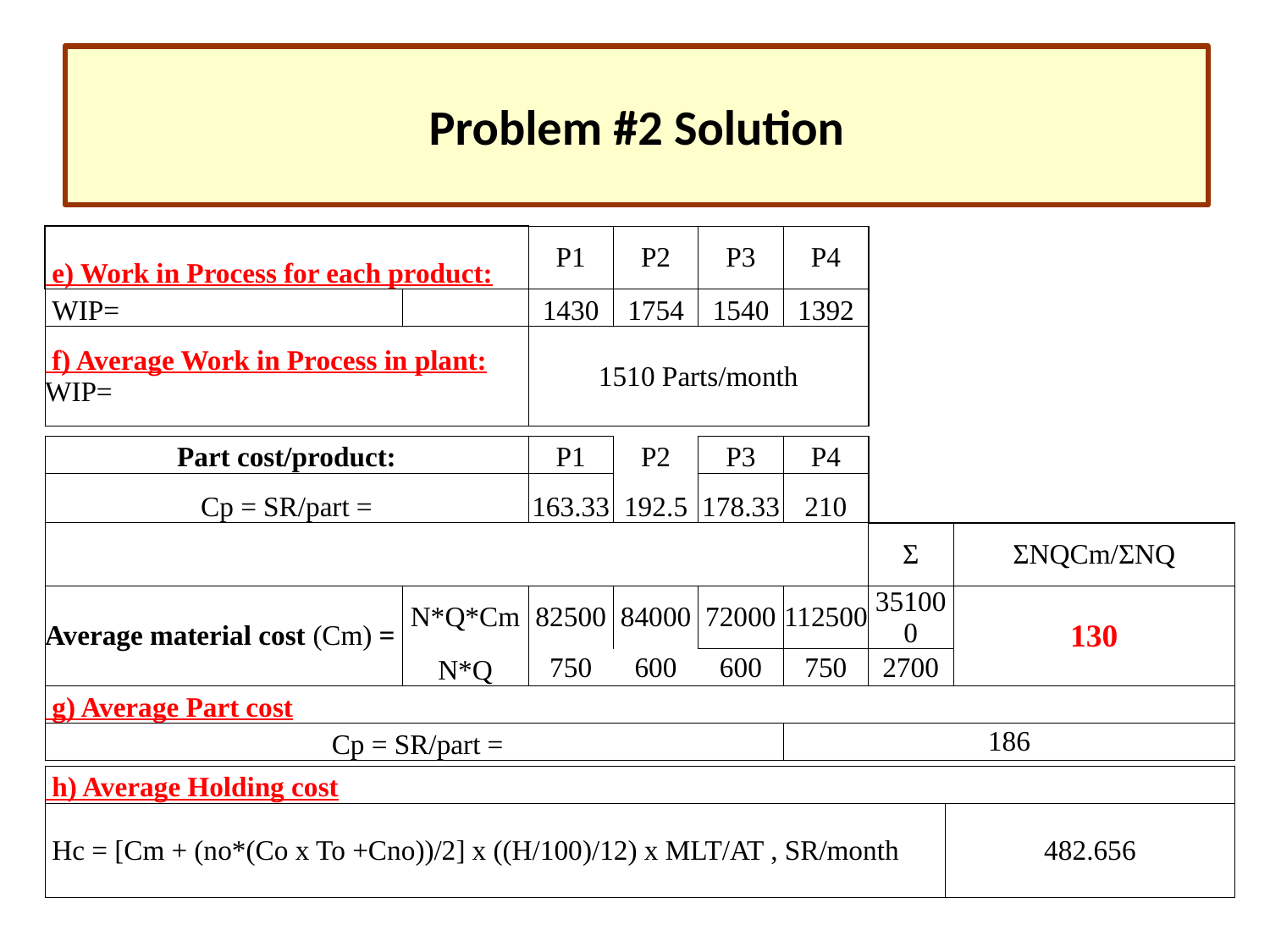

# Problem #2 Solution
| e) Work in Process for each product: |  | P1 | P2 | P3 | P4 |  |  |  |  |
| --- | --- | --- | --- | --- | --- | --- | --- | --- | --- |
| WIP= |  | 1430 | 1754 | 1540 | 1392 |  |  |  |  |
| f) Average Work in Process in plant: WIP= |  | 1510 Parts/month |  |  |  |  |  |  |  |
|  |  |  |  |  |  |  |  |  |  |
| Part cost/product: |  | P1 | P2 | P3 | P4 |  |  |  |  |
| --- | --- | --- | --- | --- | --- | --- | --- | --- | --- |
| Cp = SR/part = |  | 163.33 | 192.5 | 178.33 | 210 |  |  |  |  |
|  |  |  |  |  |  | Σ | ΣNQCm/ΣNQ |  |  |
| Average material cost (Cm) = | N\*Q\*Cm | 82500 | 84000 | 72000 | 112500 | 351000 | 130 |  |  |
|  | N\*Q | 750 | 600 | 600 | 750 | 2700 |  |  |  |
| g) Average Part cost |  |  |  |  |  |  |  |  |  |
| Cp = SR/part = |  |  |  |  | 186 |  |  |  |  |
| h) Average Holding cost |  |
| --- | --- |
| Hc = [Cm + (no\*(Co x To +Cno))/2] x ((H/100)/12) x MLT/AT , SR/month | 482.656 |